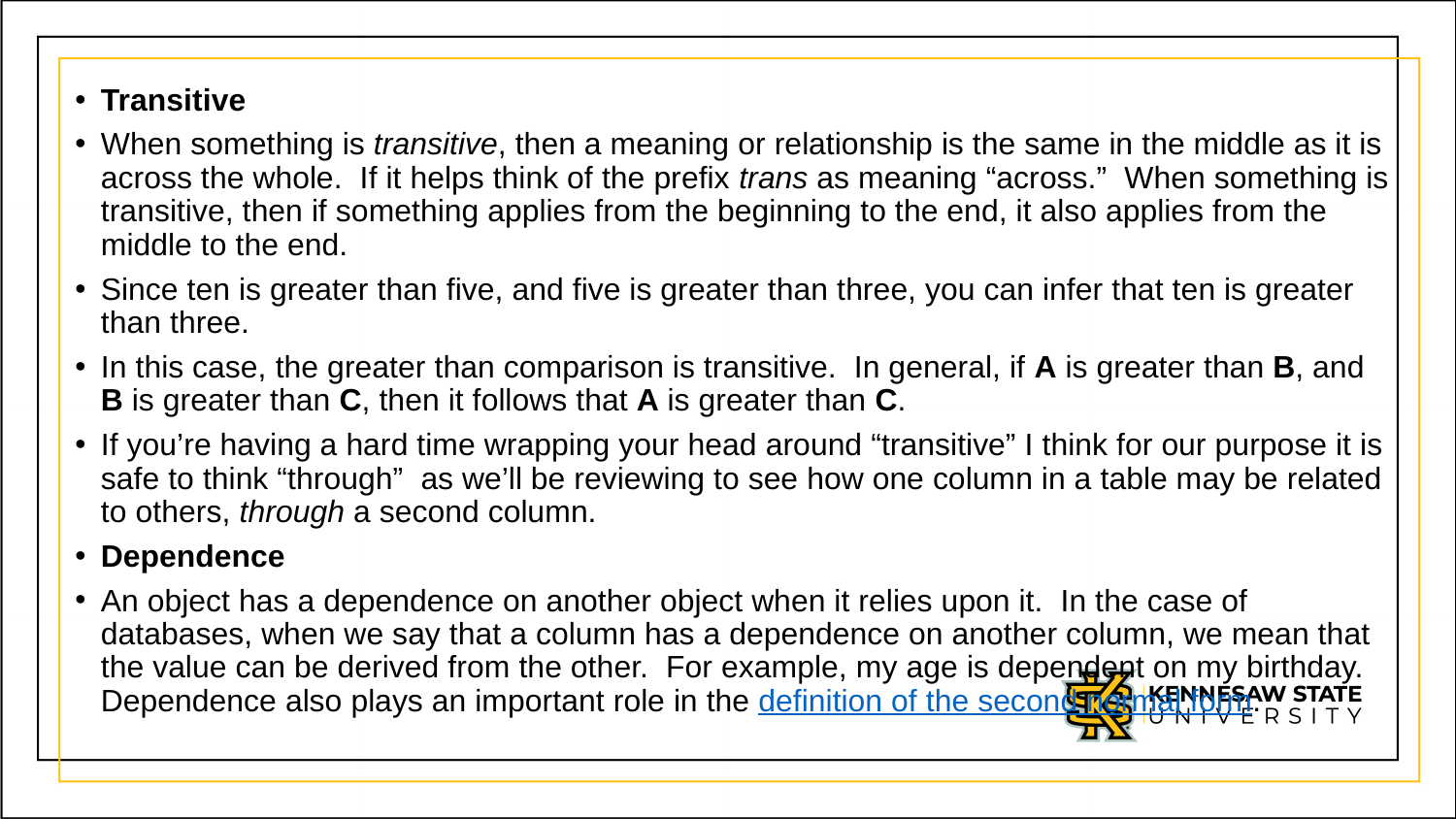

Transitive
When something is transitive, then a meaning or relationship is the same in the middle as it is across the whole.  If it helps think of the prefix trans as meaning “across.”  When something is transitive, then if something applies from the beginning to the end, it also applies from the middle to the end.
Since ten is greater than five, and five is greater than three, you can infer that ten is greater than three.
In this case, the greater than comparison is transitive.  In general, if A is greater than B, and B is greater than C, then it follows that A is greater than C.
If you’re having a hard time wrapping your head around “transitive” I think for our purpose it is safe to think “through”  as we’ll be reviewing to see how one column in a table may be related to others, through a second column.
Dependence
An object has a dependence on another object when it relies upon it.  In the case of databases, when we say that a column has a dependence on another column, we mean that the value can be derived from the other.  For example, my age is dependent on my birthday.  Dependence also plays an important role in the definition of the second normal form.